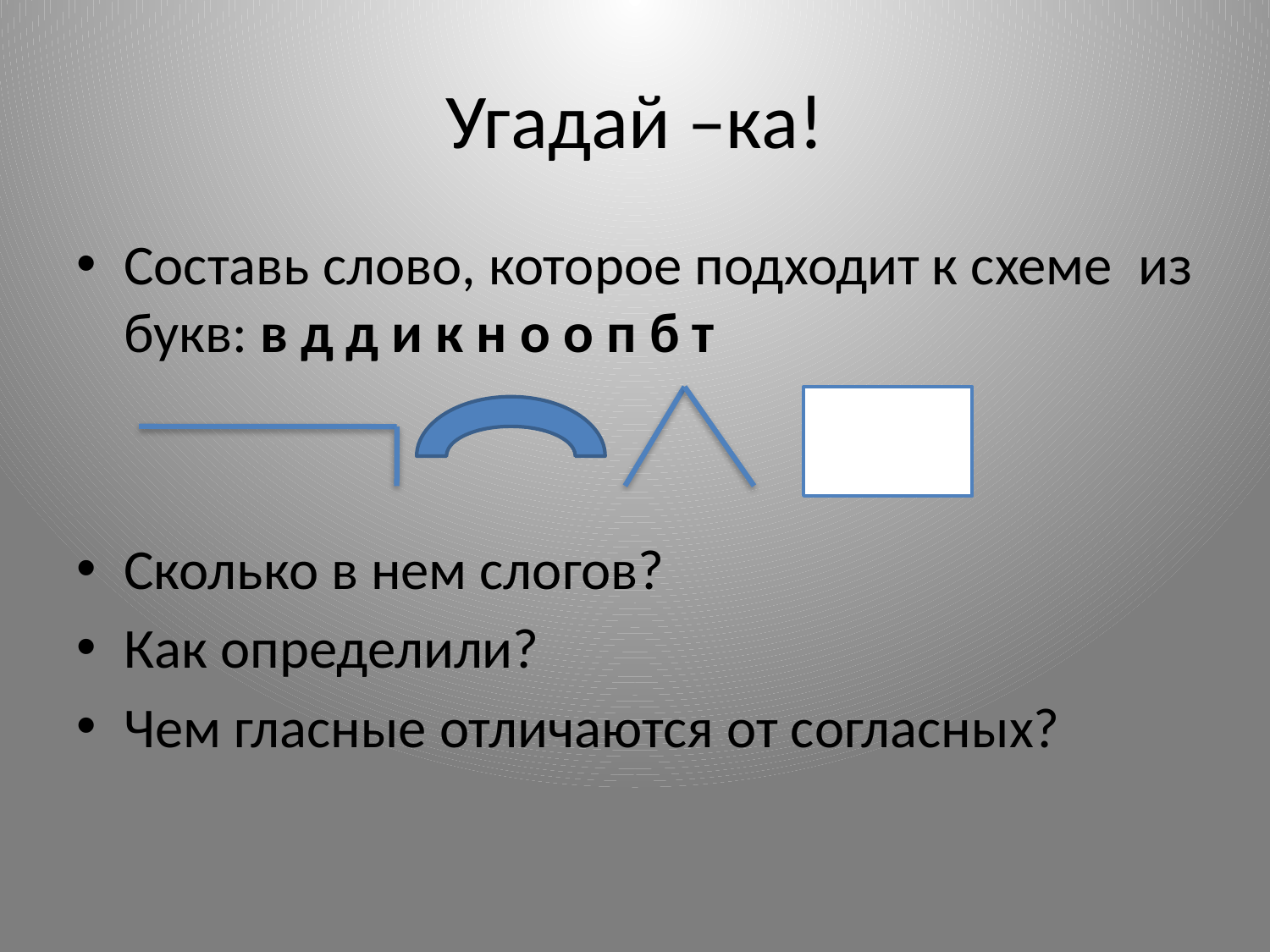

# Угадай –ка!
Составь слово, которое подходит к схеме  из букв: в д д и к н о о п б т

Сколько в нем слогов?
Как определили?
Чем гласные отличаются от согласных?